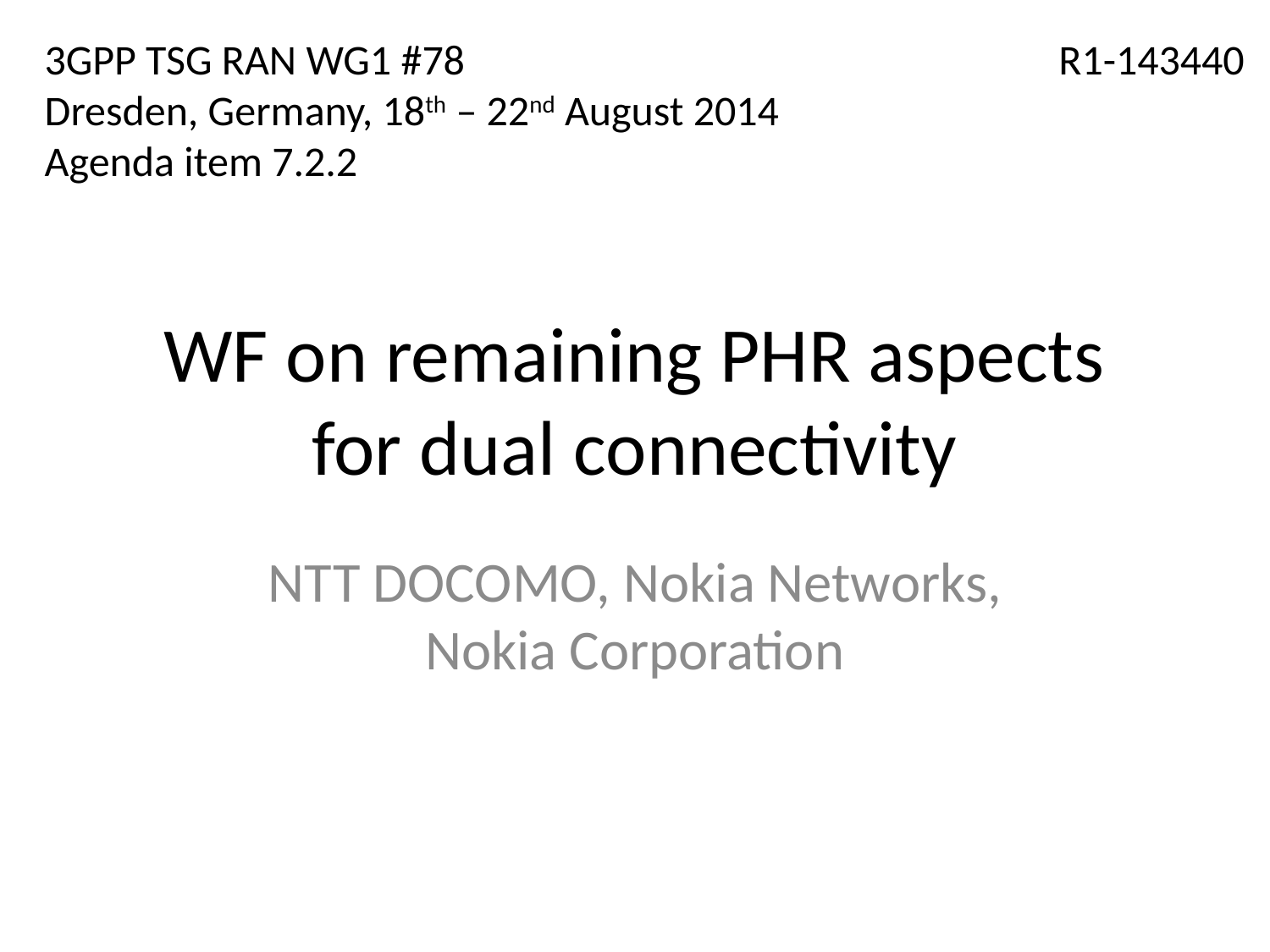

3GPP TSG RAN WG1 #78
Dresden, Germany, 18th – 22nd August 2014
Agenda item 7.2.2
R1-143440
# WF on remaining PHR aspects for dual connectivity
NTT DOCOMO, Nokia Networks, Nokia Corporation